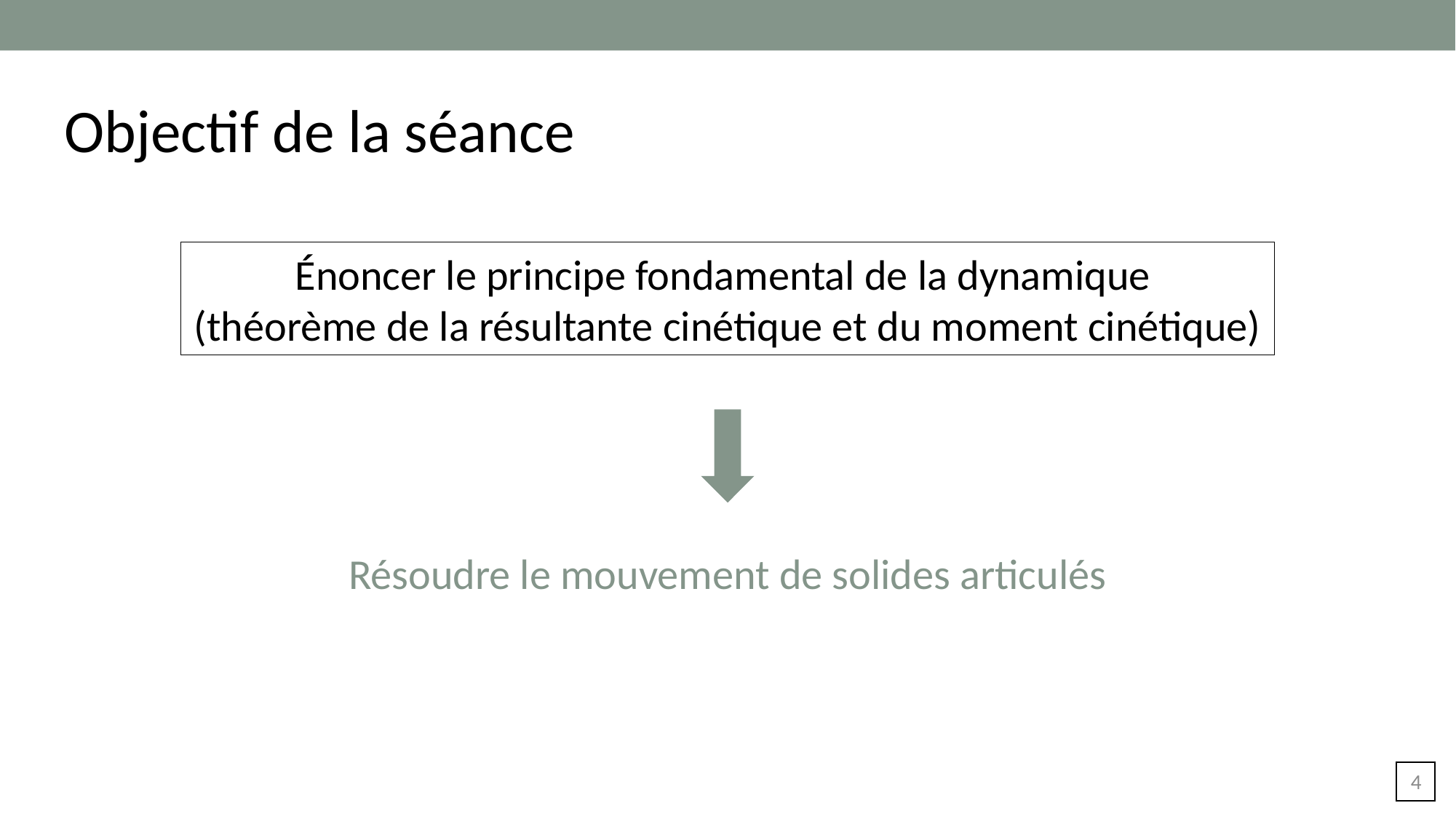

Objectif de la séance
Énoncer le principe fondamental de la dynamique
(théorème de la résultante cinétique et du moment cinétique)

Résoudre le mouvement de solides articulés
4